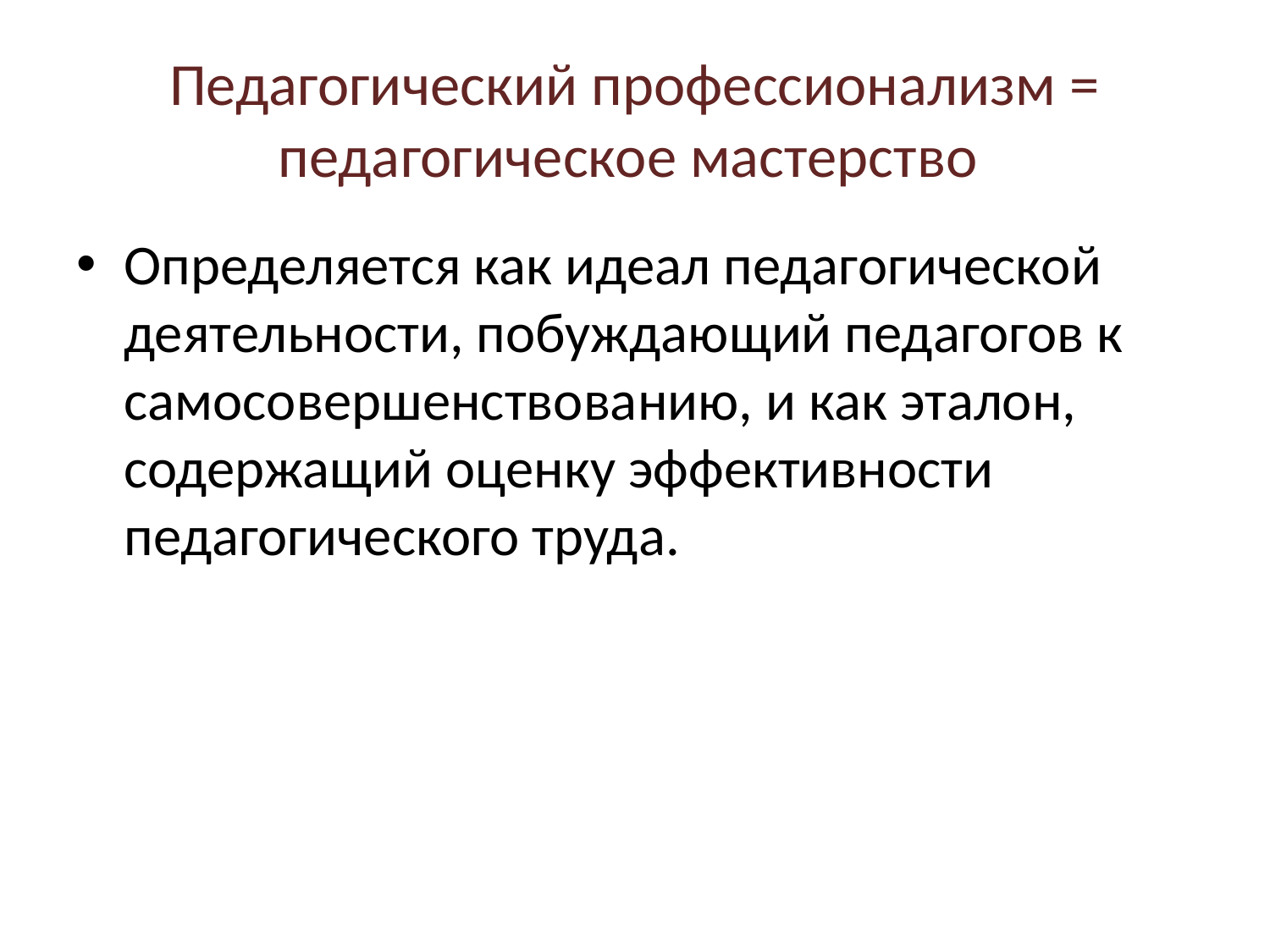

# Педагогический профессионализм = педагогическое мастерство
Определяется как идеал педагогической деятельности, побуждающий педагогов к самосовершенствованию, и как эталон, содержащий оценку эффективности педагогического труда.